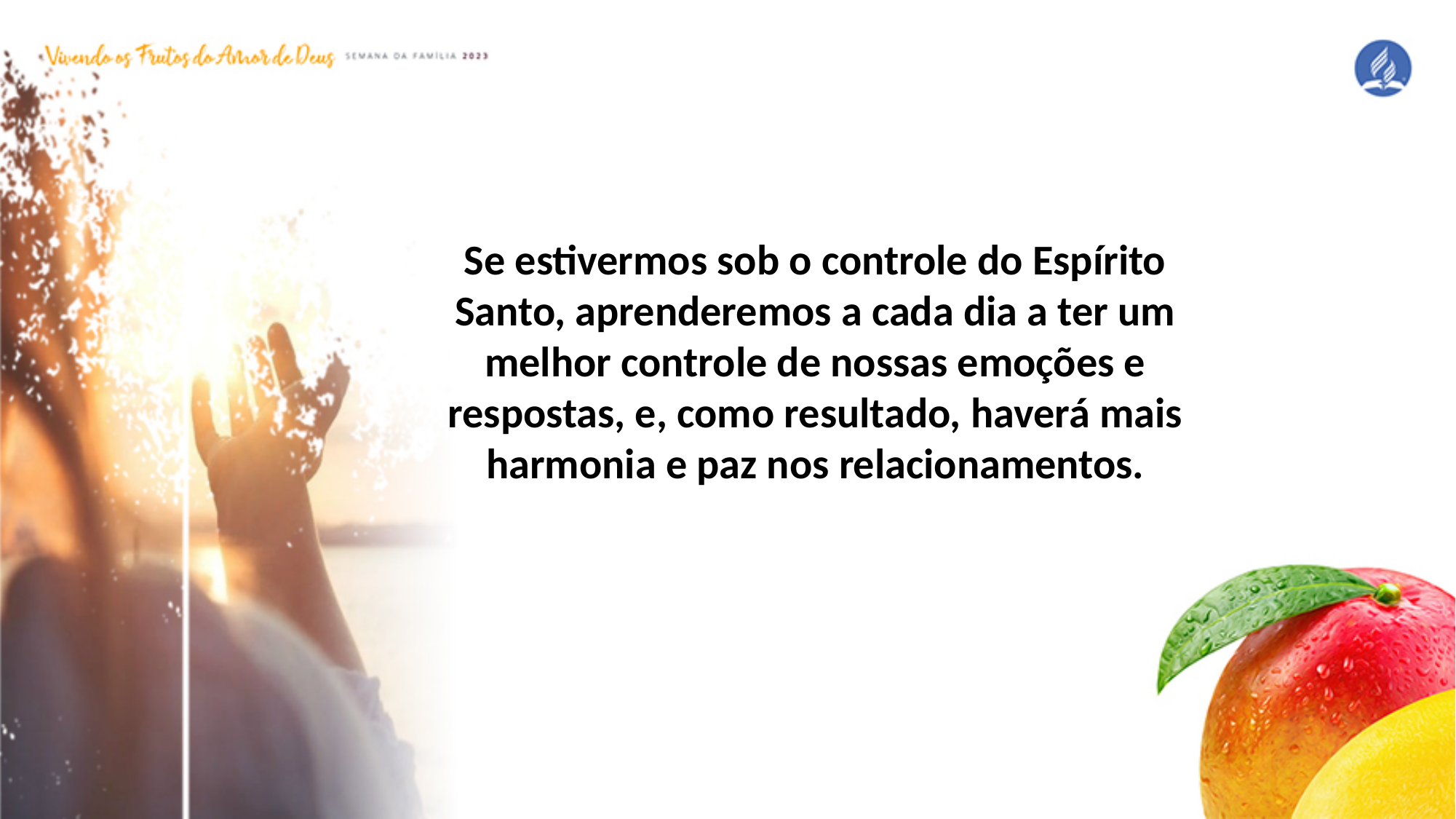

Se estivermos sob o controle do Espírito Santo, aprenderemos a cada dia a ter um melhor controle de nossas emoções e respostas, e, como resultado, haverá mais harmonia e paz nos relacionamentos.